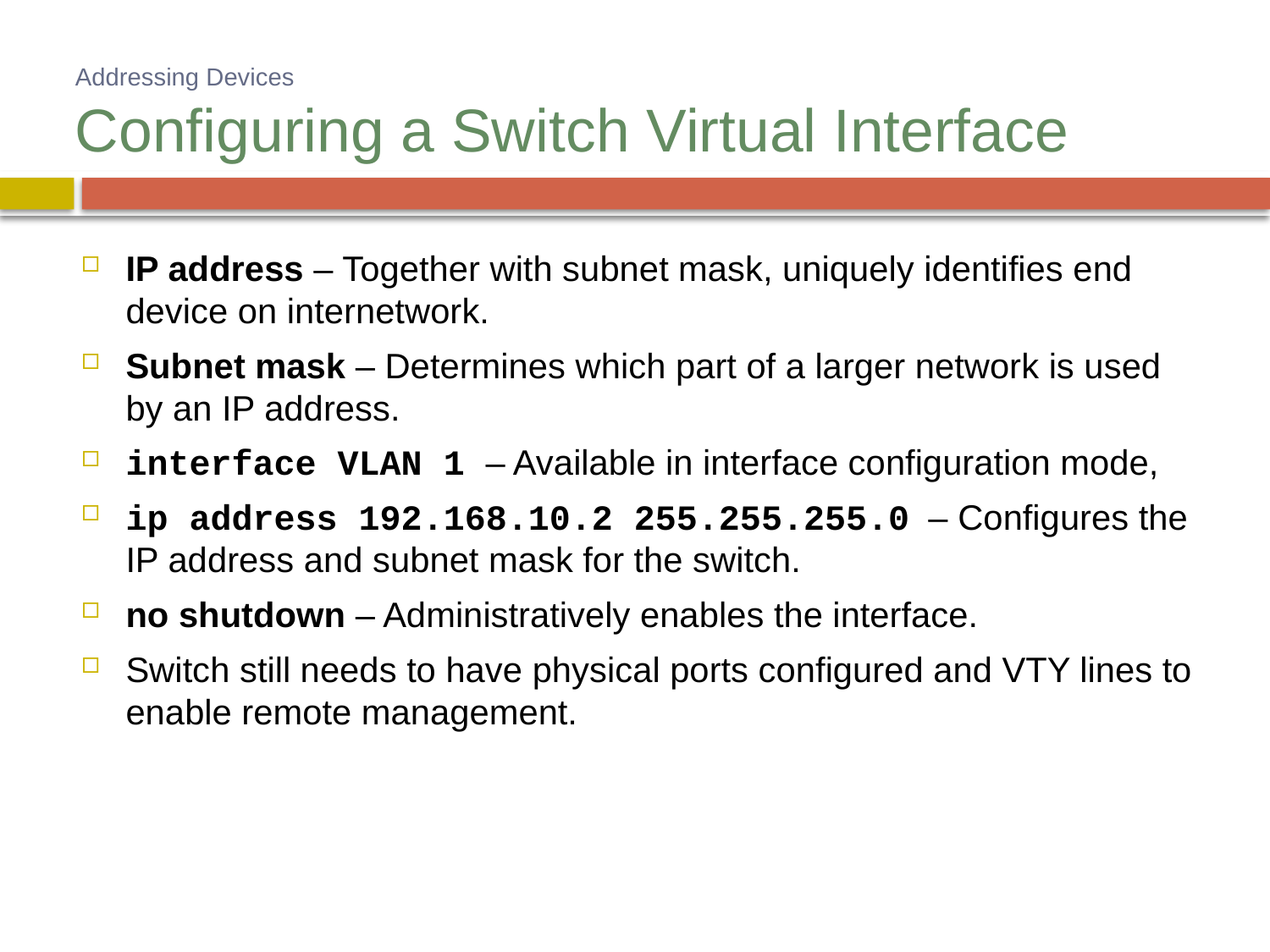

# Addressing Devices Configuring a Switch Virtual Interface
IP address – Together with subnet mask, uniquely identifies end device on internetwork.
Subnet mask – Determines which part of a larger network is used by an IP address.
interface VLAN 1 – Available in interface configuration mode,
ip address 192.168.10.2 255.255.255.0  – Configures the IP address and subnet mask for the switch.
no shutdown – Administratively enables the interface.
Switch still needs to have physical ports configured and VTY lines to enable remote management.